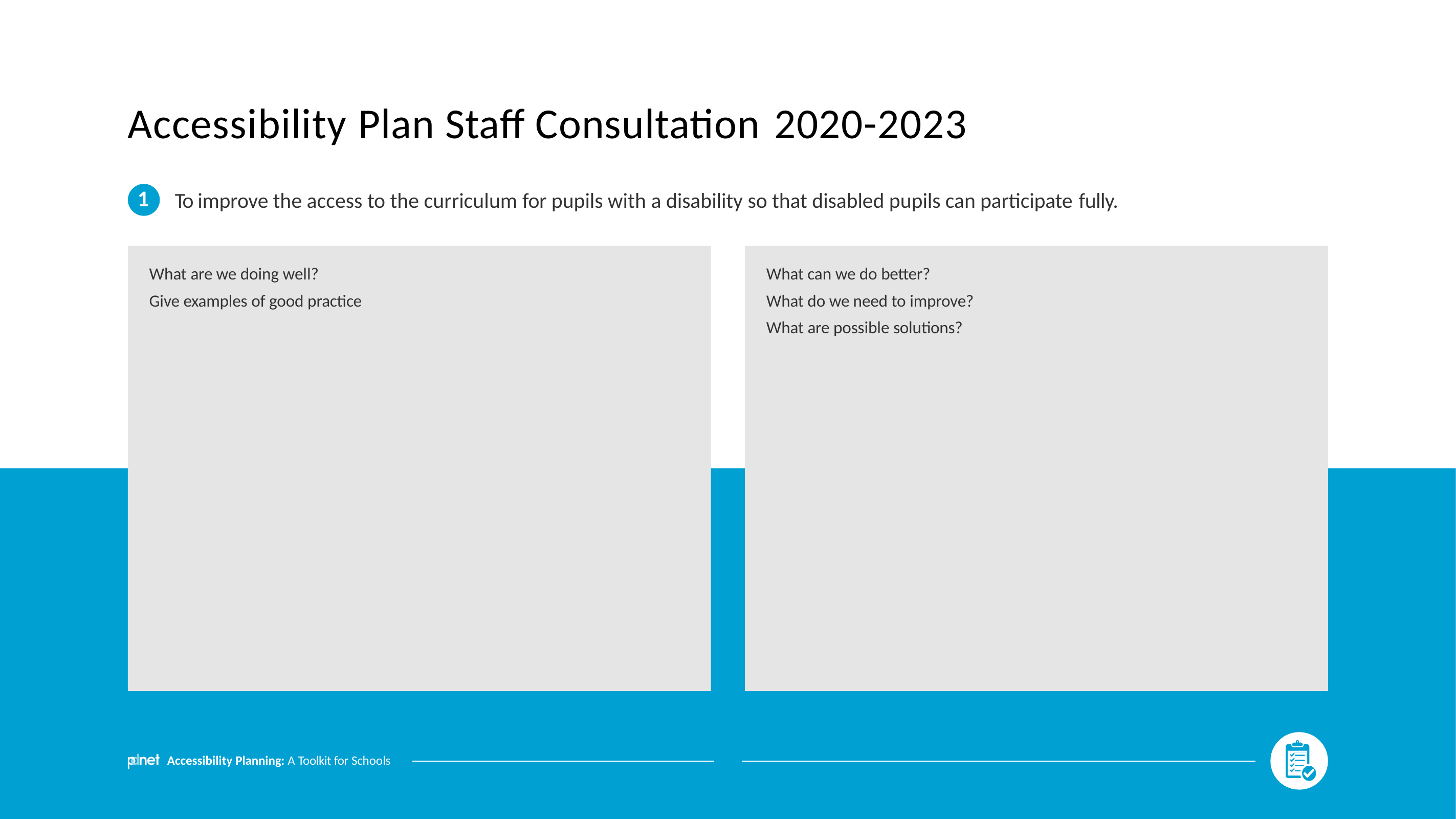

# Accessibility Plan Staff Consultation 2020-2023
1

To improve the access to the curriculum for pupils with a disability so that disabled pupils can participate fully.

What are we doing well?
Give examples of good practice
What can we do better?
What do we need to improve?
What are possible solutions?

Accessibility Planning: A Toolkit for Schools
33